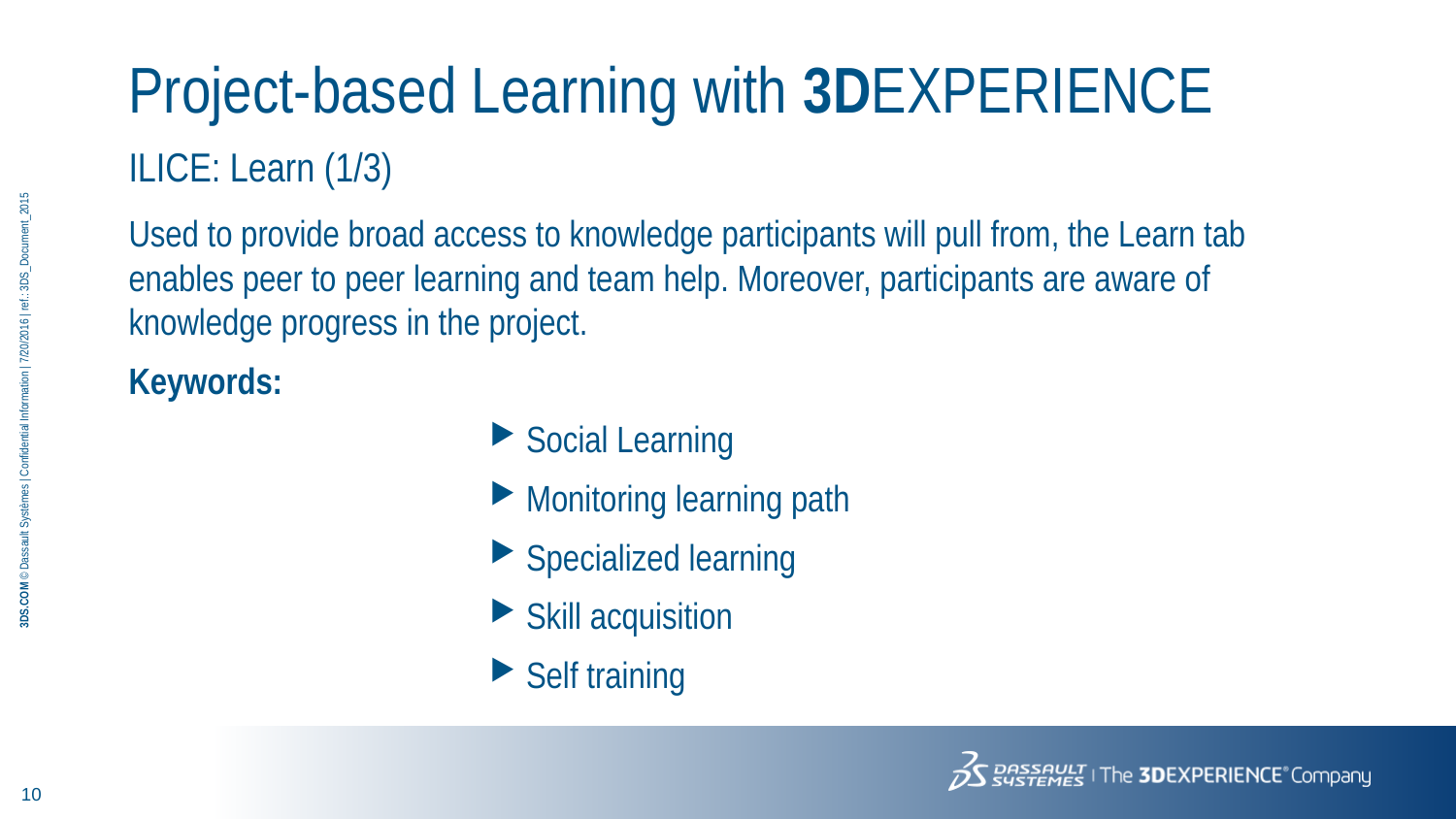

# Project-based Learning with 3DEXPERIENCE
ILICE: Learn (1/3)
Used to provide broad access to knowledge participants will pull from, the Learn tab enables peer to peer learning and team help. Moreover, participants are aware of knowledge progress in the project.
Keywords:
Social Learning
Monitoring learning path
Specialized learning
Skill acquisition
Self training